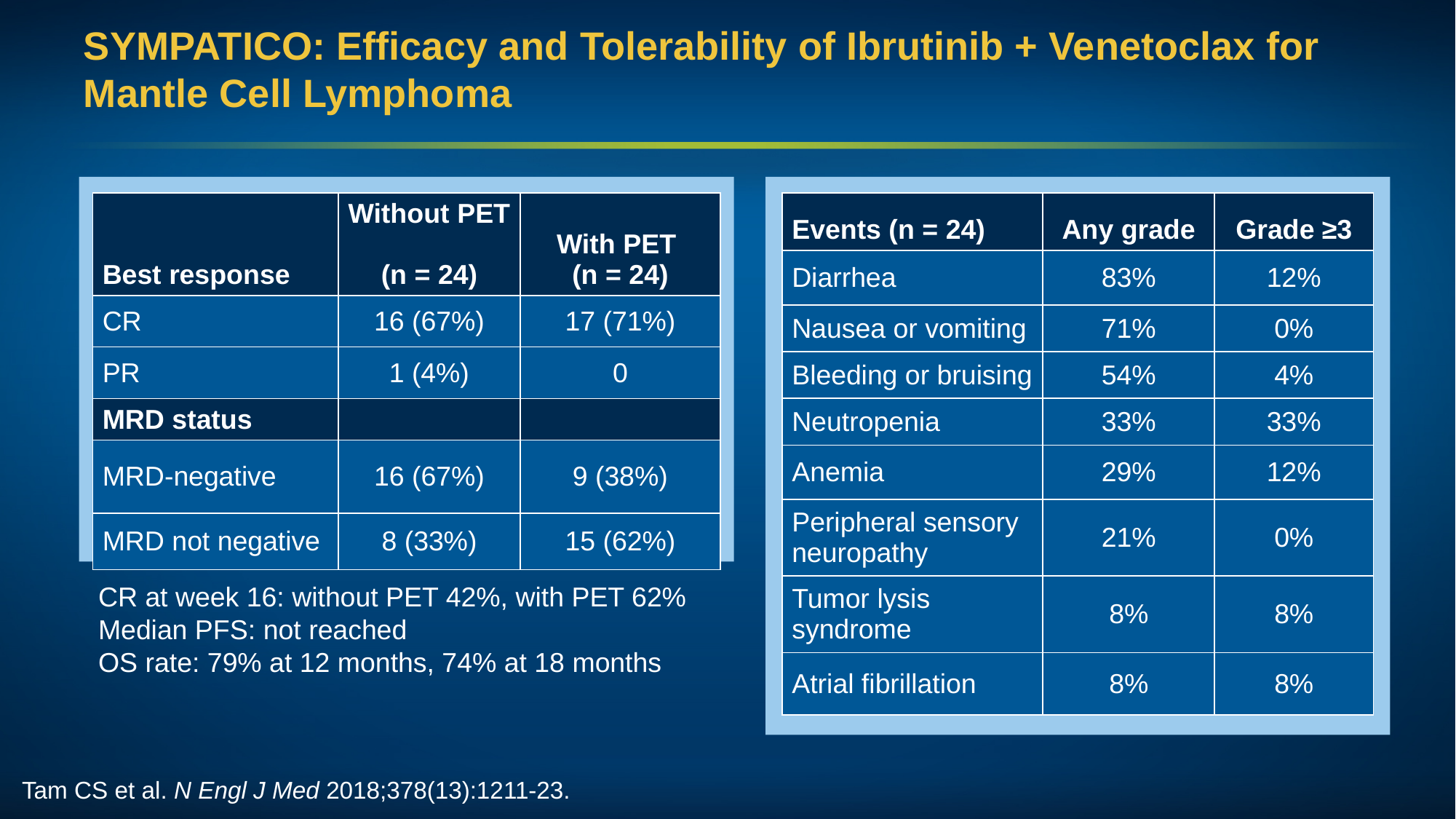

# SYMPATICO: Efficacy and Tolerability of Ibrutinib + Venetoclax for Mantle Cell Lymphoma

| Best response | Without PET (n = 24) | With PET (n = 24) |
| --- | --- | --- |
| CR | 16 (67%) | 17 (71%) |
| PR | 1 (4%) | 0 |
| MRD status |  |  |
| MRD-negative | 16 (67%) | 9 (38%) |
| MRD not negative | 8 (33%) | 15 (62%) |
| Events (n = 24) | Any grade | Grade ≥3 |
| --- | --- | --- |
| Diarrhea | 83% | 12% |
| Nausea or vomiting | 71% | 0% |
| Bleeding or bruising | 54% | 4% |
| Neutropenia | 33% | 33% |
| Anemia | 29% | 12% |
| Peripheral sensory neuropathy | 21% | 0% |
| Tumor lysis syndrome | 8% | 8% |
| Atrial fibrillation | 8% | 8% |
CR at week 16: without PET 42%, with PET 62%
Median PFS: not reached
OS rate: 79% at 12 months, 74% at 18 months
Tam CS et al. N Engl J Med 2018;378(13):1211-23.